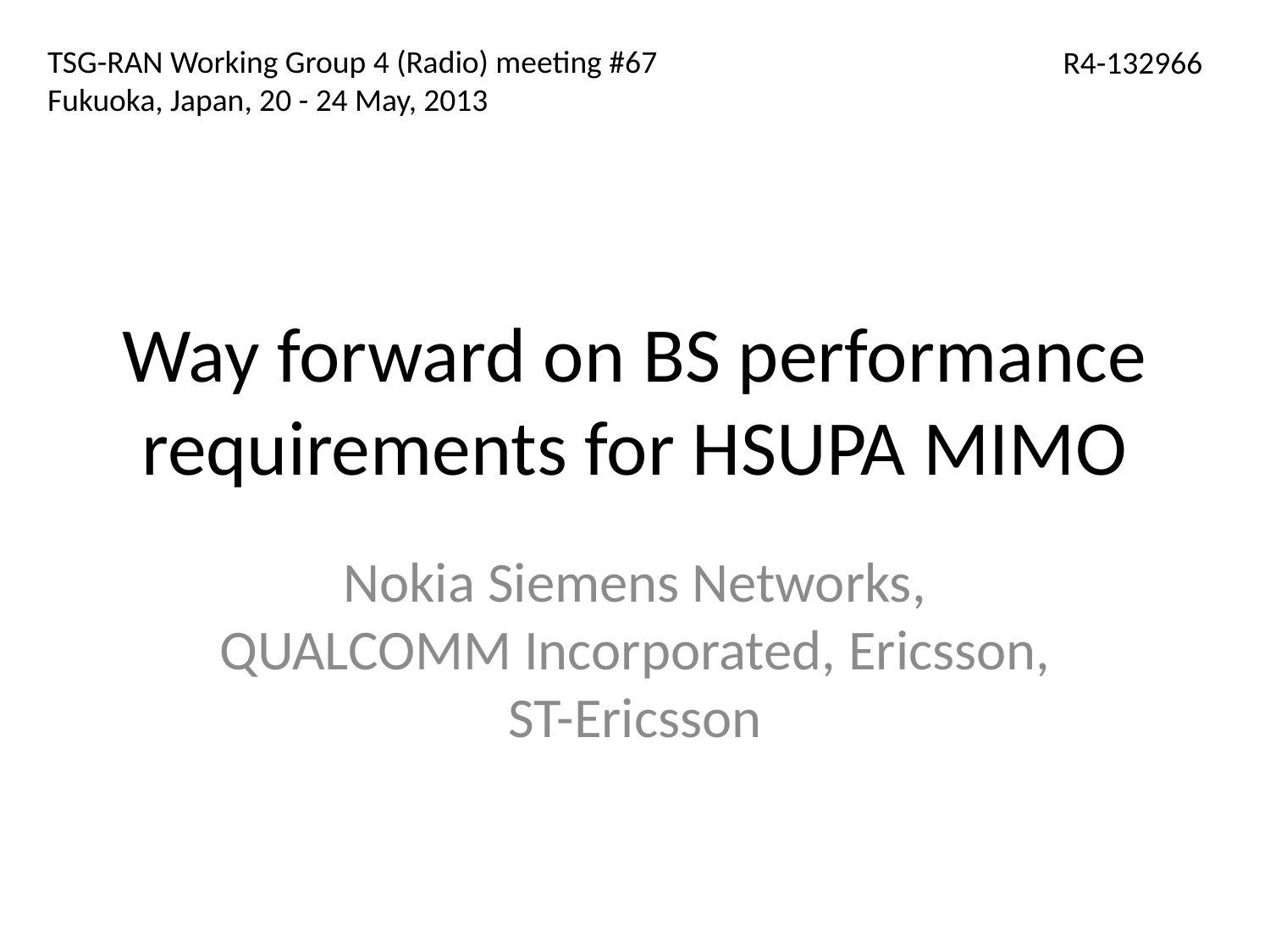

TSG-RAN Working Group 4 (Radio) meeting #67
Fukuoka, Japan, 20 - 24 May, 2013
R4-132966
# Way forward on BS performance requirements for HSUPA MIMO
Nokia Siemens Networks, QUALCOMM Incorporated, Ericsson, ST-Ericsson